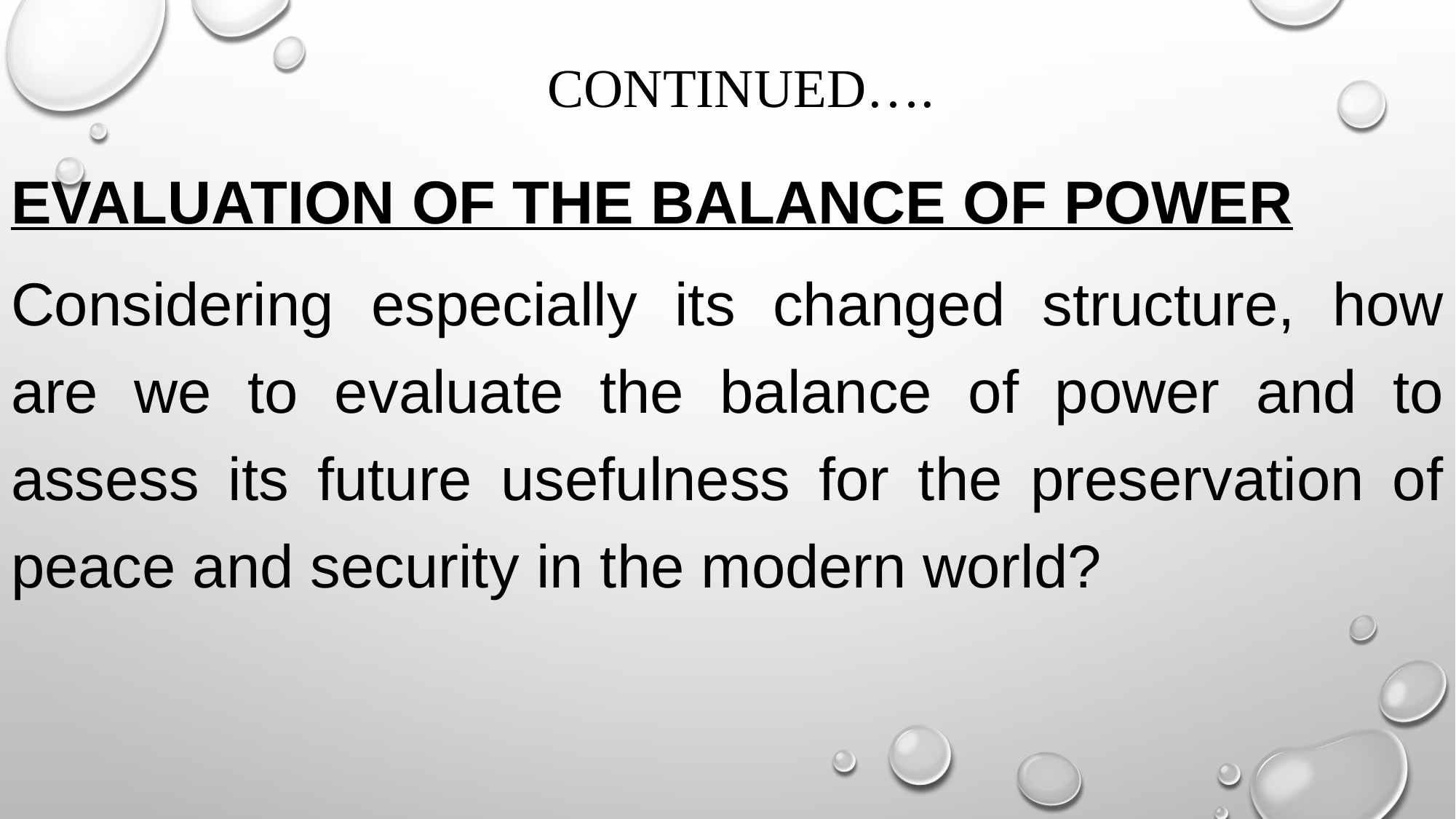

# continued….
EVALUATION OF THE BALANCE OF POWER
Considering especially its changed structure, how are we to evaluate the balance of power and to assess its future usefulness for the preservation of peace and security in the modern world?